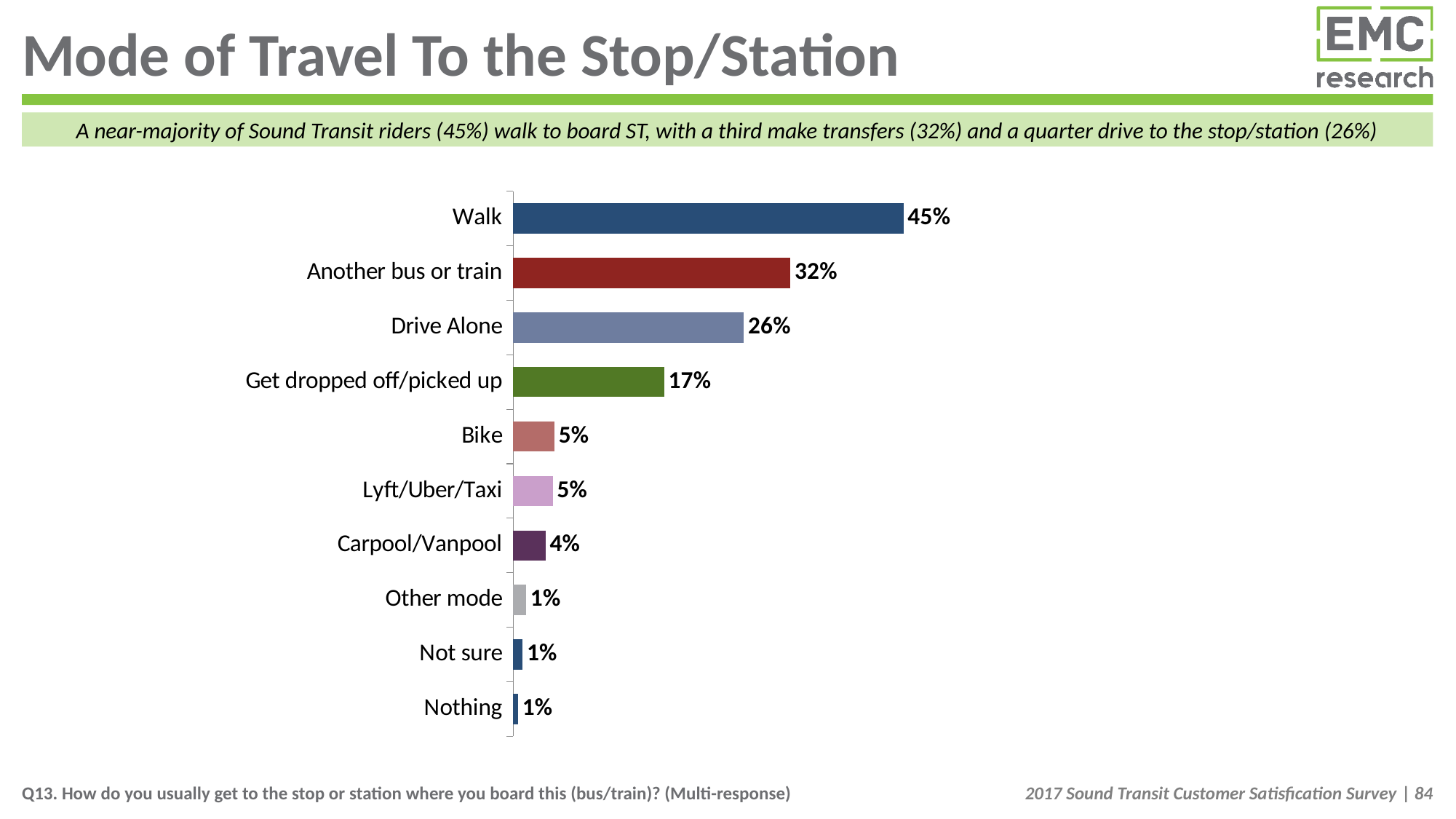

# Mode of Travel To the Stop/Station
A near-majority of Sound Transit riders (45%) walk to board ST, with a third make transfers (32%) and a quarter drive to the stop/station (26%)

### Chart

| Category | Initial |
|---|---|
| Walk | 0.44854197934460815 |
| Another bus or train | 0.31855285433512126 |
| Drive Alone | 0.2649552405397932 |
| Get dropped off/picked up | 0.17342260730350037 |
| Bike | 0.04745654263814962 |
| Lyft/Uber/Taxi | 0.04542587906079418 |
| Carpool/Vanpool | 0.037078288819215384 |
| Other mode | 0.014754434501210065 |
| Not sure | 0.010738661905814557 |
| Nothing | 0.005626808424380897 |
Q13. How do you usually get to the stop or station where you board this (bus/train)? (Multi-response)